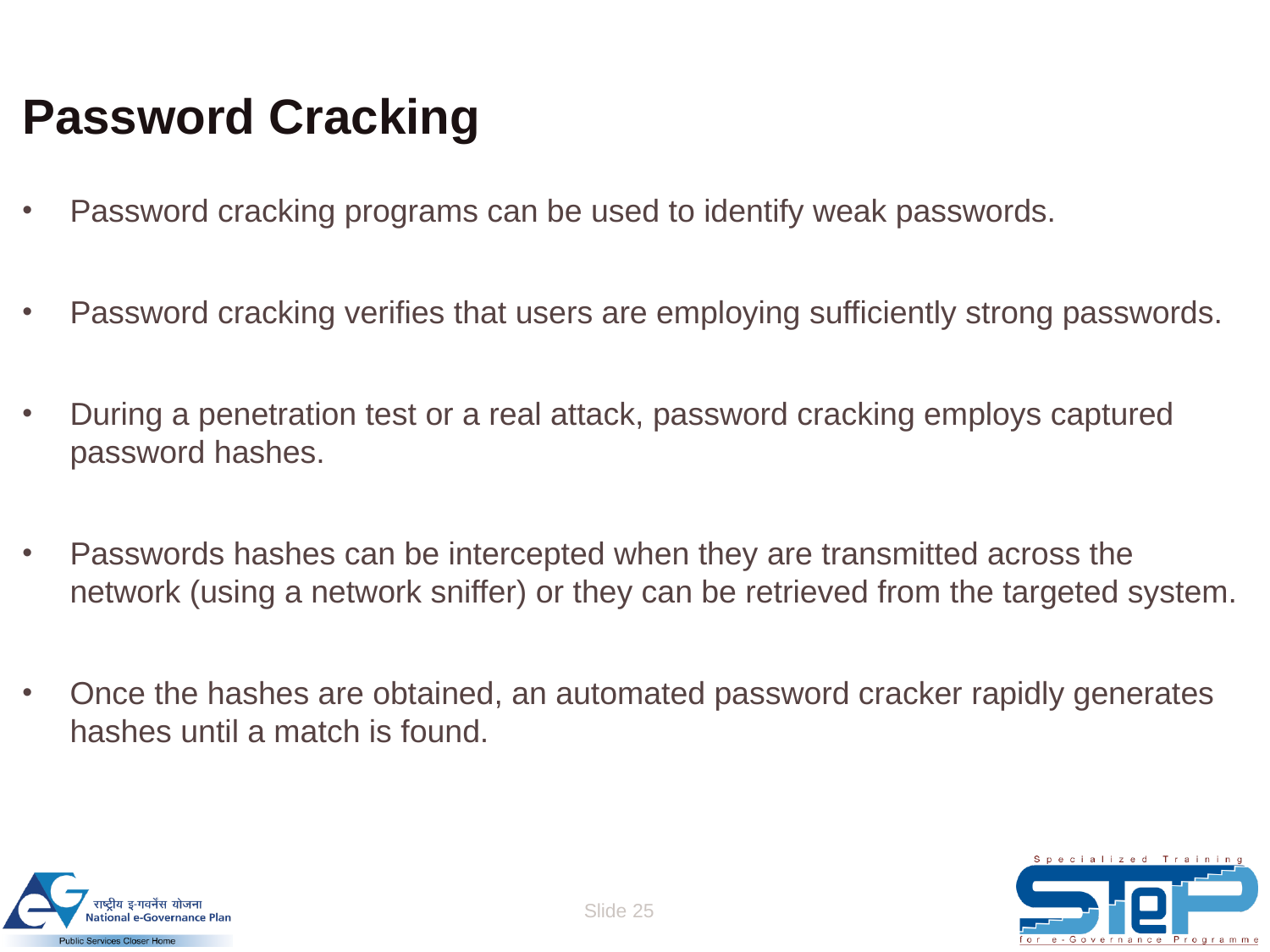

# Password Cracking
Password cracking programs can be used to identify weak passwords.

Password cracking verifies that users are employing sufficiently strong passwords.

During a penetration test or a real attack, password cracking employs captured password hashes.

Passwords hashes can be intercepted when they are transmitted across the network (using a network sniffer) or they can be retrieved from the targeted system.

Once the hashes are obtained, an automated password cracker rapidly generates hashes until a match is found.